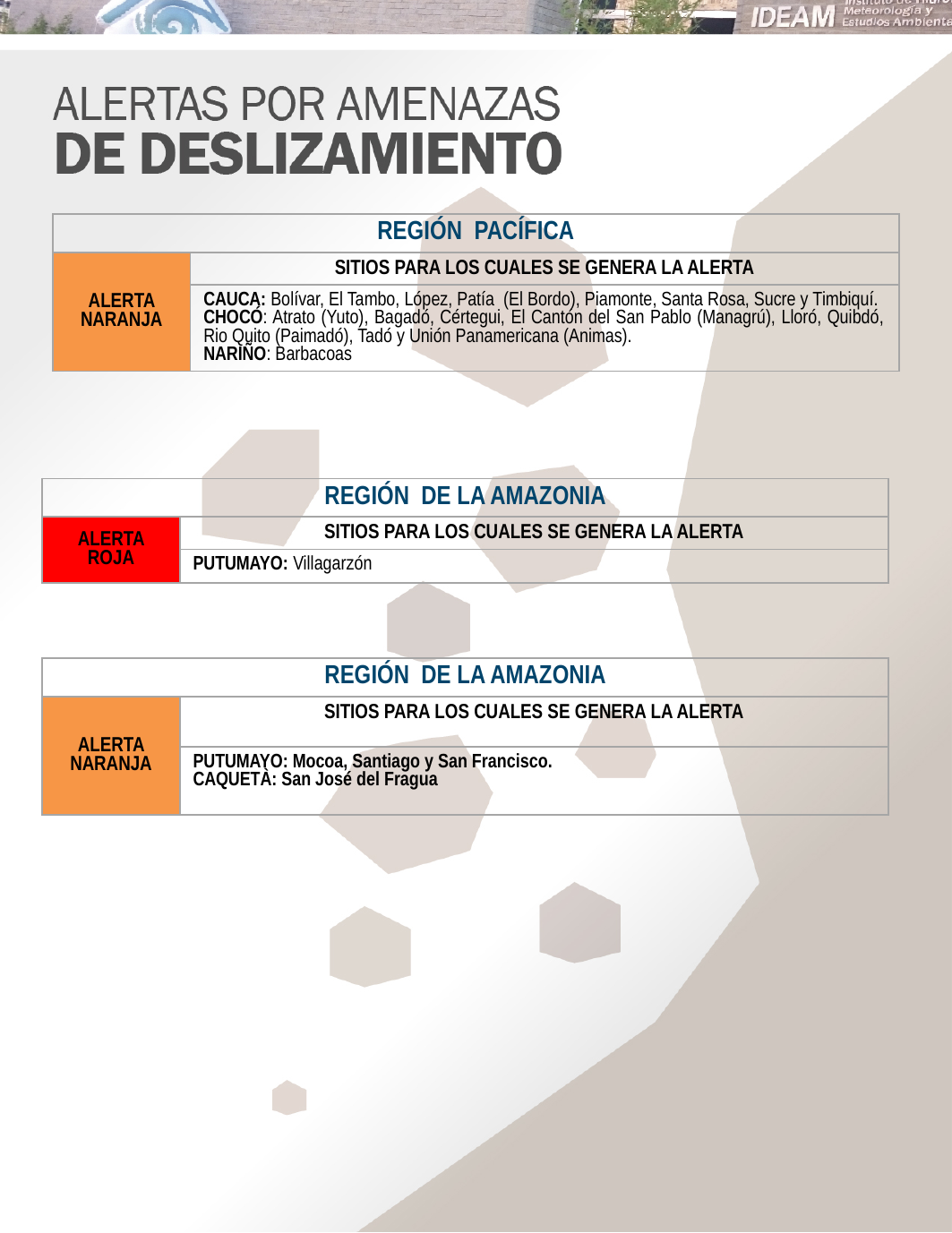

| REGIÓN PACÍFICA |  |
| --- | --- |
| ALERTA NARANJA | SITIOS PARA LOS CUALES SE GENERA LA ALERTA |
|  | CAUCA: Bolívar, El Tambo, López, Patía (El Bordo), Piamonte, Santa Rosa, Sucre y Timbiquí. CHOCÓ: Atrato (Yuto), Bagadó, Cértegui, El Cantón del San Pablo (Managrú), Lloró, Quibdó, Rio Quito (Paimadó), Tadó y Unión Panamericana (Animas). NARIÑO: Barbacoas |
| REGIÓN DE LA AMAZONIA |  |
| --- | --- |
| ALERTA ROJA | SITIOS PARA LOS CUALES SE GENERA LA ALERTA |
|  | PUTUMAYO: Villagarzón |
| REGIÓN DE LA AMAZONIA |  |
| --- | --- |
| ALERTA NARANJA | SITIOS PARA LOS CUALES SE GENERA LA ALERTA |
|  | PUTUMAYO: Mocoa, Santiago y San Francisco. CAQUETÀ: San José del Fragua |